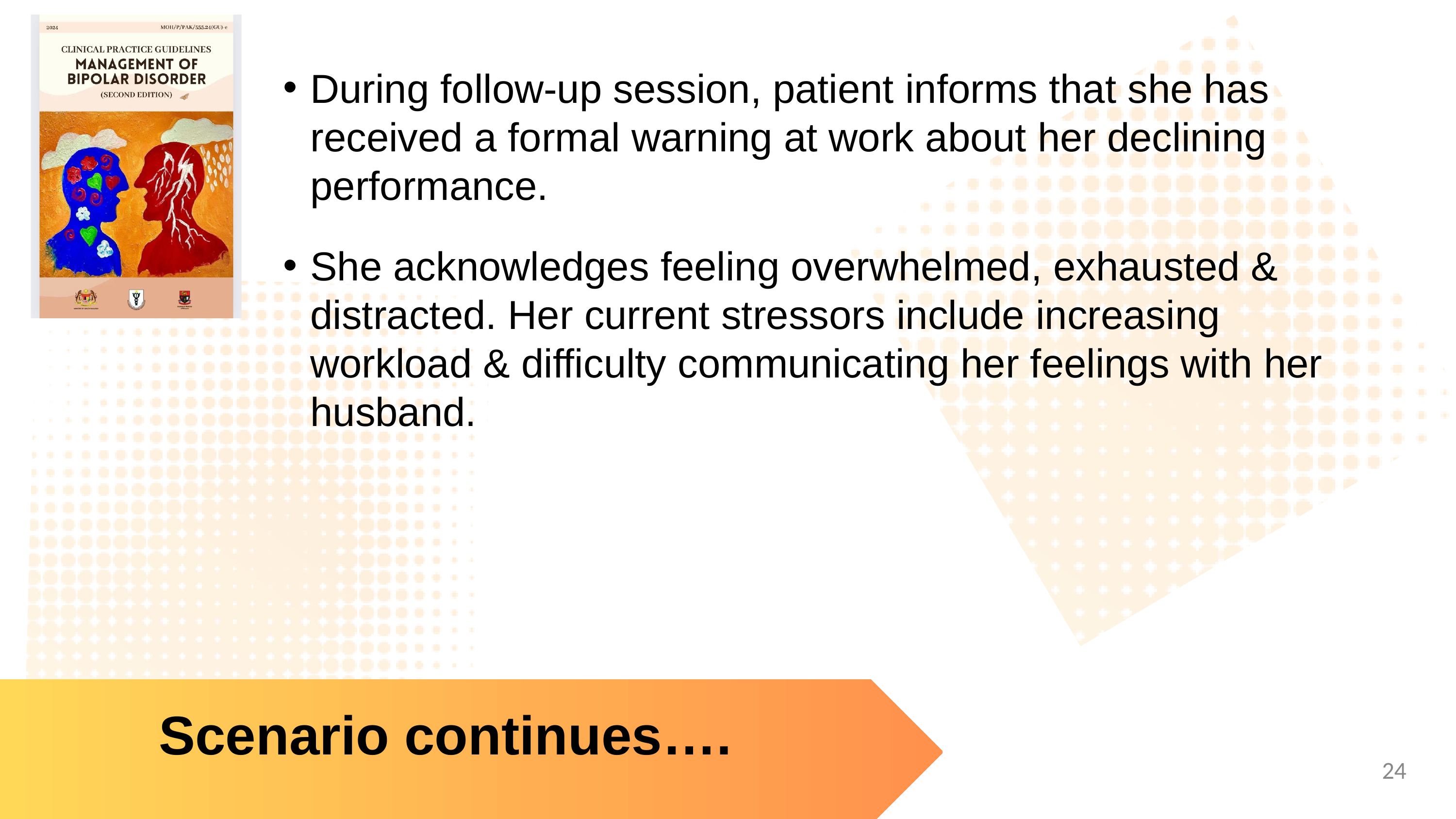

During follow-up session, patient informs that she has received a formal warning at work about her declining performance.

She acknowledges feeling overwhelmed, exhausted & distracted. Her current stressors include increasing workload & difficulty communicating her feelings with her husband.

Scenario continues….
24